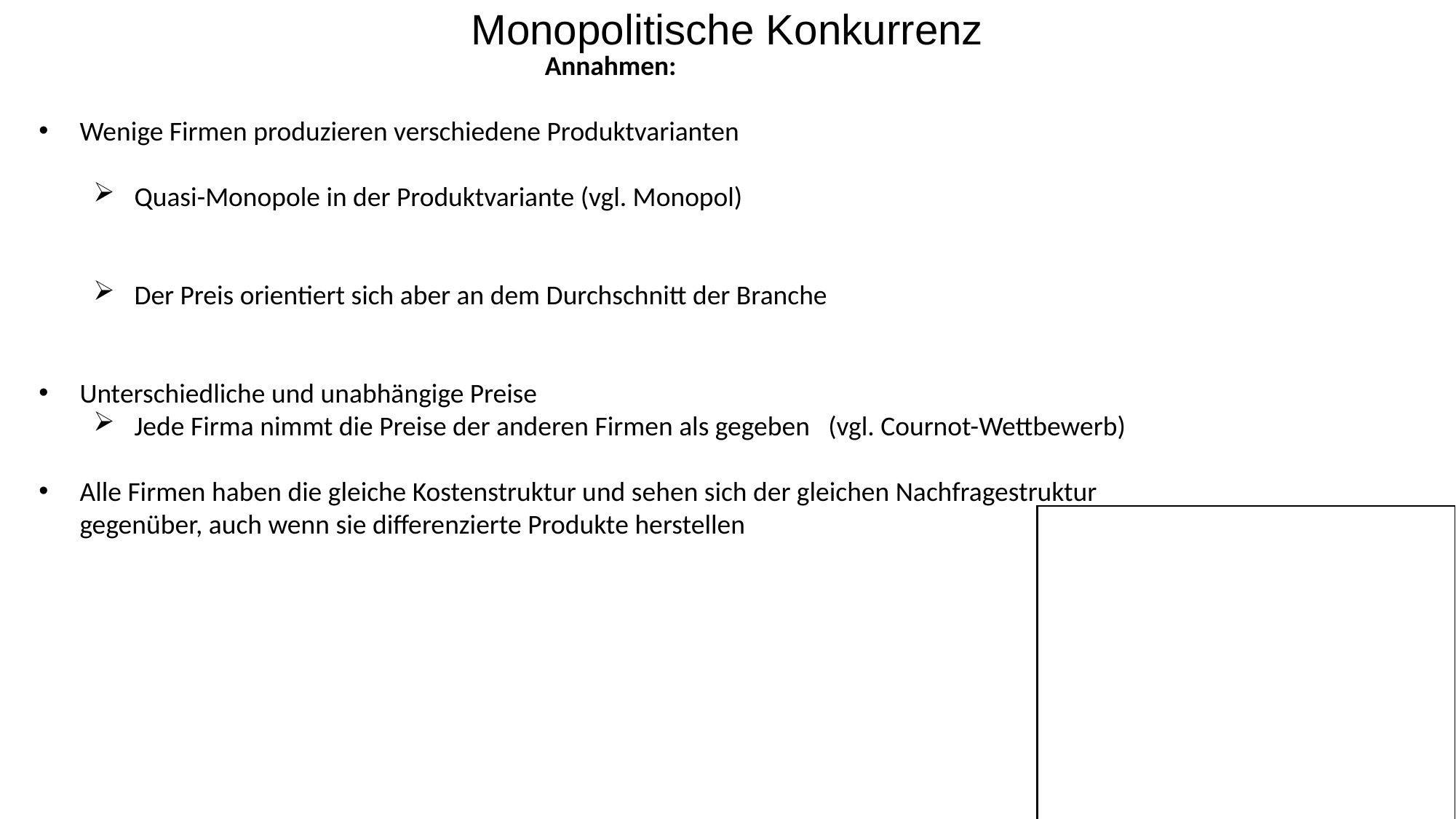

Monopolitische Konkurrenz
Annahmen:

Wenige Firmen produzieren verschiedene Produktvarianten

Quasi-Monopole in der Produktvariante (vgl. Monopol)

Der Preis orientiert sich aber an dem Durchschnitt der Branche

Unterschiedliche und unabhängige Preise
Jede Firma nimmt die Preise der anderen Firmen als gegeben   (vgl. Cournot-Wettbewerb)

Alle Firmen haben die gleiche Kostenstruktur und sehen sich der gleichen Nachfragestruktur gegenüber, auch wenn sie differenzierte Produkte herstellen